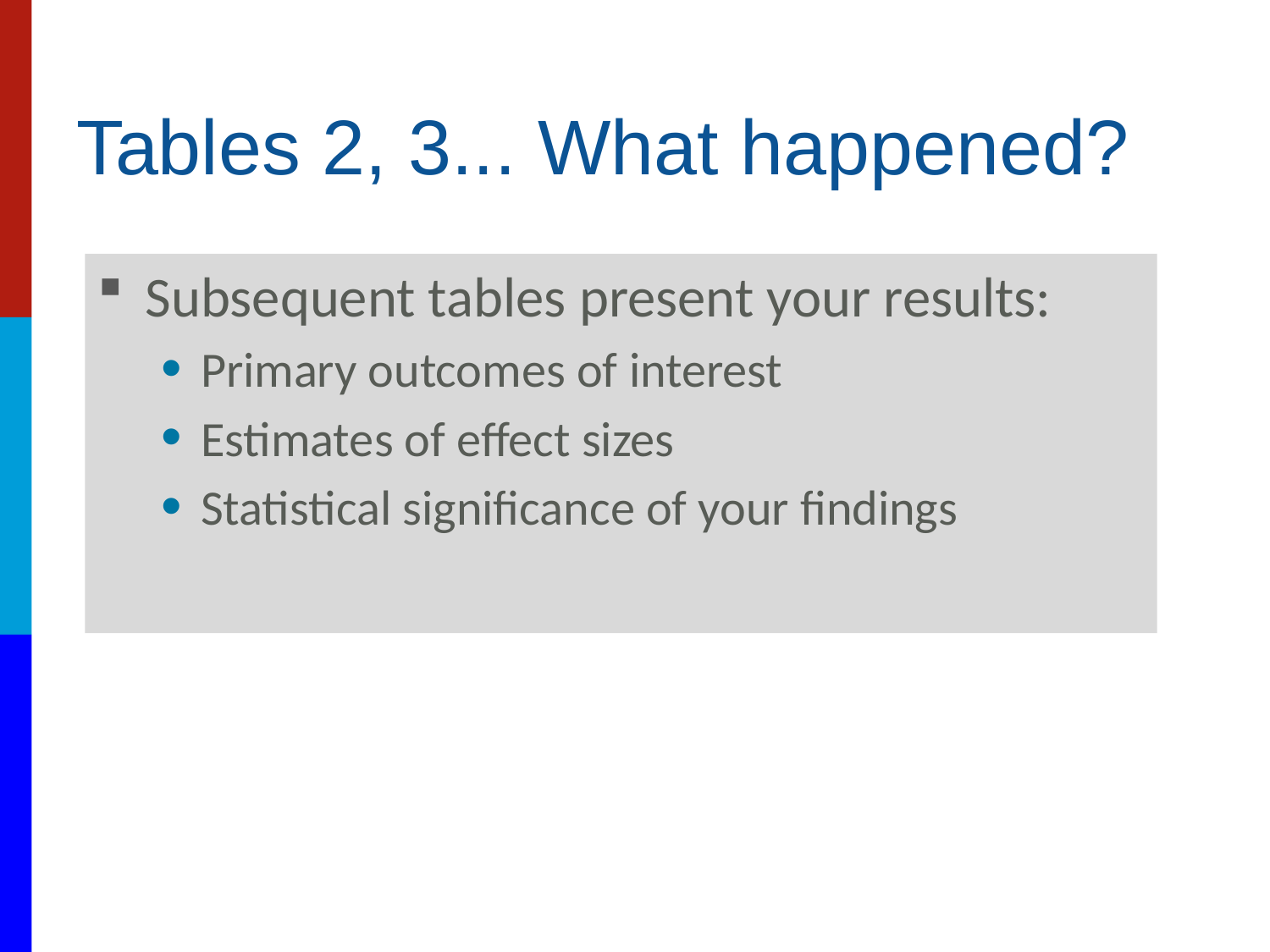

# Tables 2, 3... What happened?
Subsequent tables present your results:
Primary outcomes of interest
Estimates of effect sizes
Statistical significance of your findings